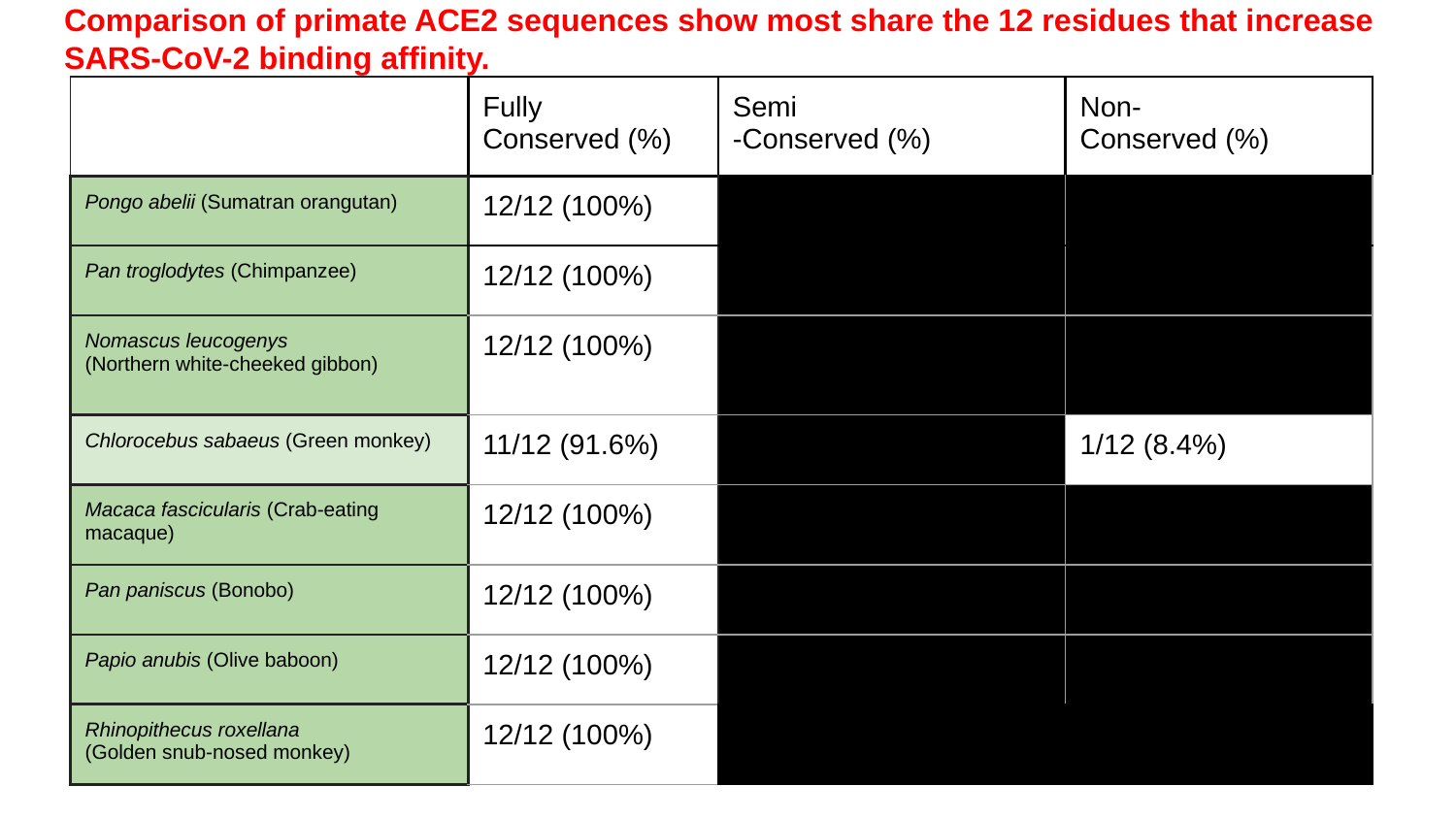

# Comparison of primate ACE2 sequences show most share the 12 residues that increase SARS-CoV-2 binding affinity.
|  | Fully Conserved (%) | Semi -Conserved (%) | Non- Conserved (%) |
| --- | --- | --- | --- |
| Pongo abelii (Sumatran orangutan) | 12/12 (100%) |  |  |
| Pan troglodytes (Chimpanzee) | 12/12 (100%) |  |  |
| Nomascus leucogenys (Northern white-cheeked gibbon) | 12/12 (100%) |  |  |
| Chlorocebus sabaeus (Green monkey) | 11/12 (91.6%) |  | 1/12 (8.4%) |
| Macaca fascicularis (Crab-eating macaque) | 12/12 (100%) |  |  |
| Pan paniscus (Bonobo) | 12/12 (100%) |  |  |
| Papio anubis (Olive baboon) | 12/12 (100%) |  |  |
| Rhinopithecus roxellana (Golden snub-nosed monkey) | 12/12 (100%) |  |  |